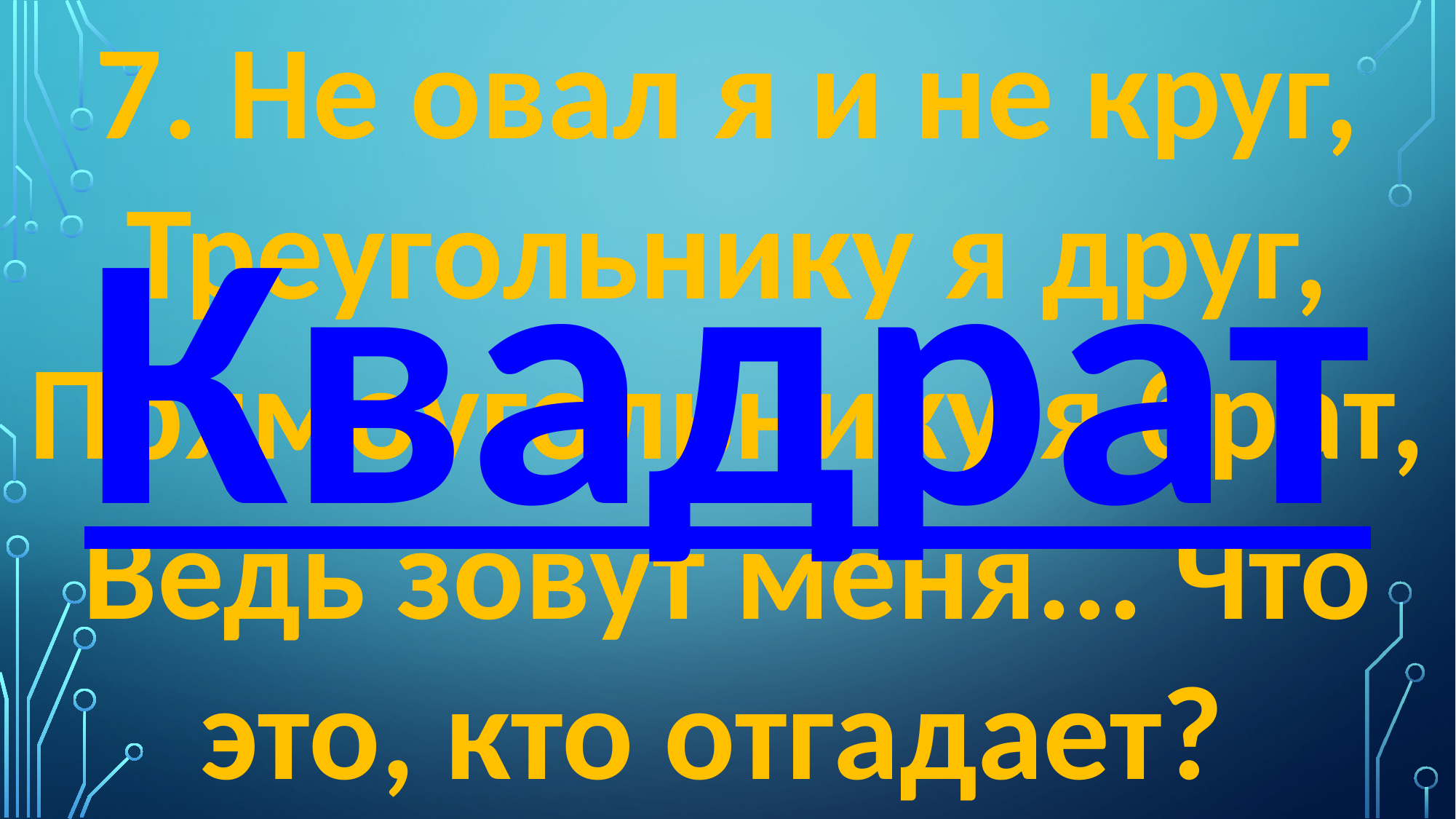

7. Не овал я и не круг,
Треугольнику я друг,
Прямоугольнику я брат,
Ведь зовут меня... Что это, кто отгадает?
Квадрат